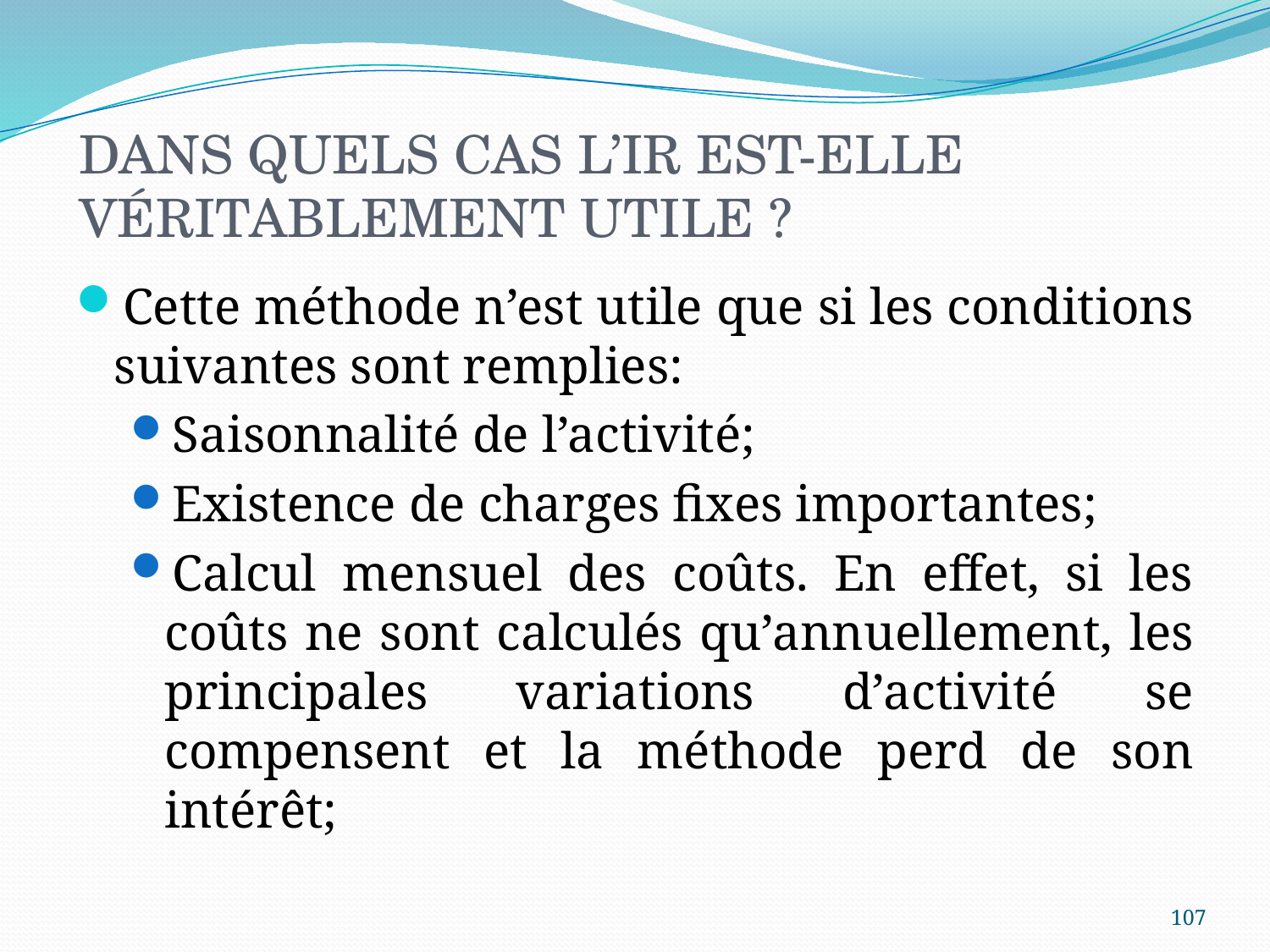

# Dans quels cas l’ir est-elle véritablement utile ?
Cette méthode n’est utile que si les conditions suivantes sont remplies:
Saisonnalité de l’activité;
Existence de charges fixes importantes;
Calcul mensuel des coûts. En effet, si les coûts ne sont calculés qu’annuellement, les principales variations d’activité se compensent et la méthode perd de son intérêt;

107